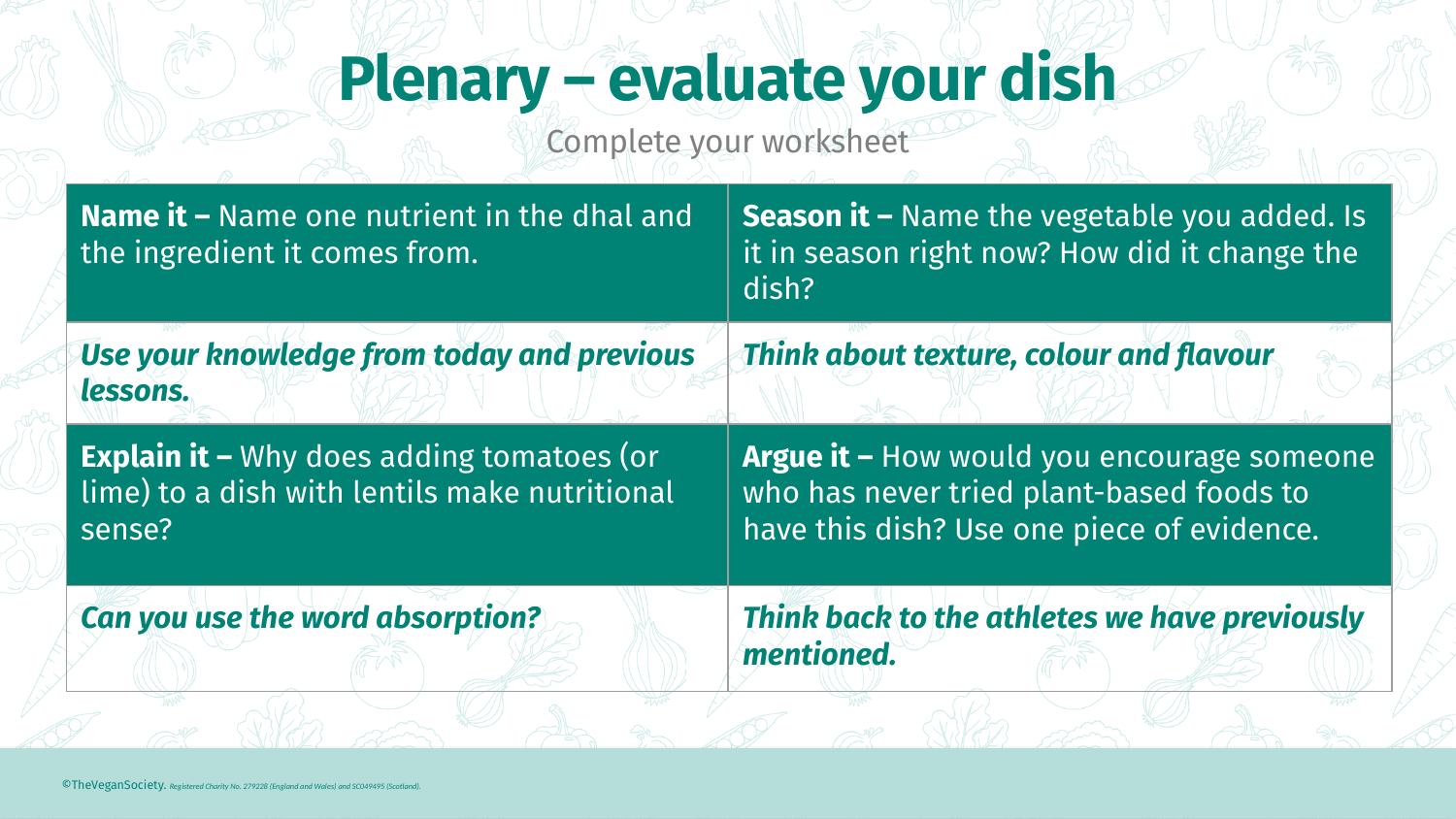

# Plenary – evaluate your dish
Complete your worksheet
| Name it – Name one nutrient in the dhal and the ingredient it comes from. | Season it – Name the vegetable you added. Is it in season right now? How did it change the dish? |
| --- | --- |
| Use your knowledge from today and previous lessons. | Think about texture, colour and flavour |
| Explain it – Why does adding tomatoes (or lime) to a dish with lentils make nutritional sense? | Argue it – How would you encourage someone who has never tried plant-based foods to have this dish? Use one piece of evidence. |
| Can you use the word absorption? | Think back to the athletes we have previously mentioned. |